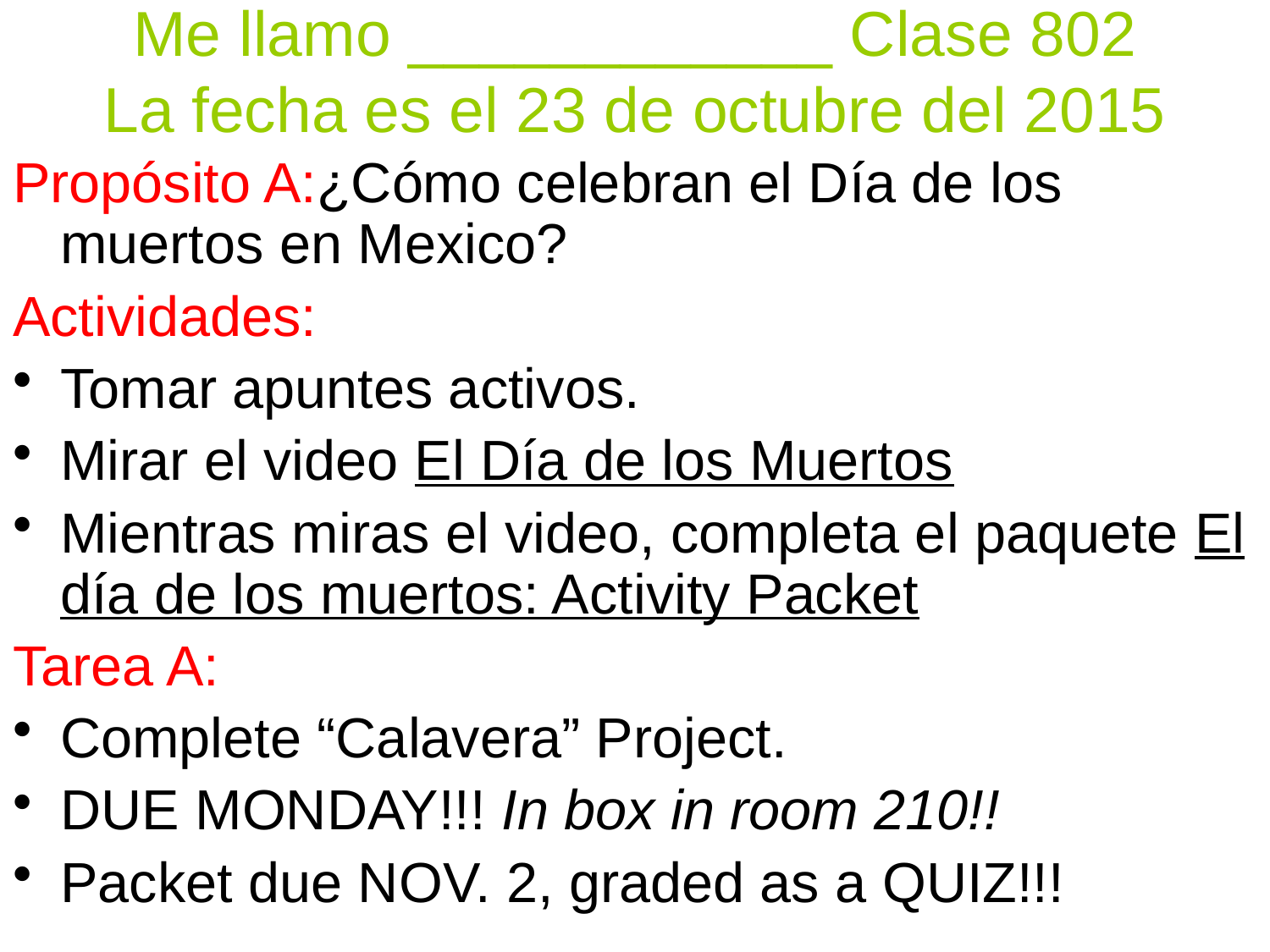

# Me llamo ____________ Clase 802 La fecha es el 23 de octubre del 2015
Propósito A:¿Cómo celebran el Día de los muertos en Mexico?
Actividades:
Tomar apuntes activos.
Mirar el video El Día de los Muertos
Mientras miras el video, completa el paquete El día de los muertos: Activity Packet
Tarea A:
Complete “Calavera” Project.
DUE MONDAY!!! In box in room 210!!
Packet due NOV. 2, graded as a QUIZ!!!